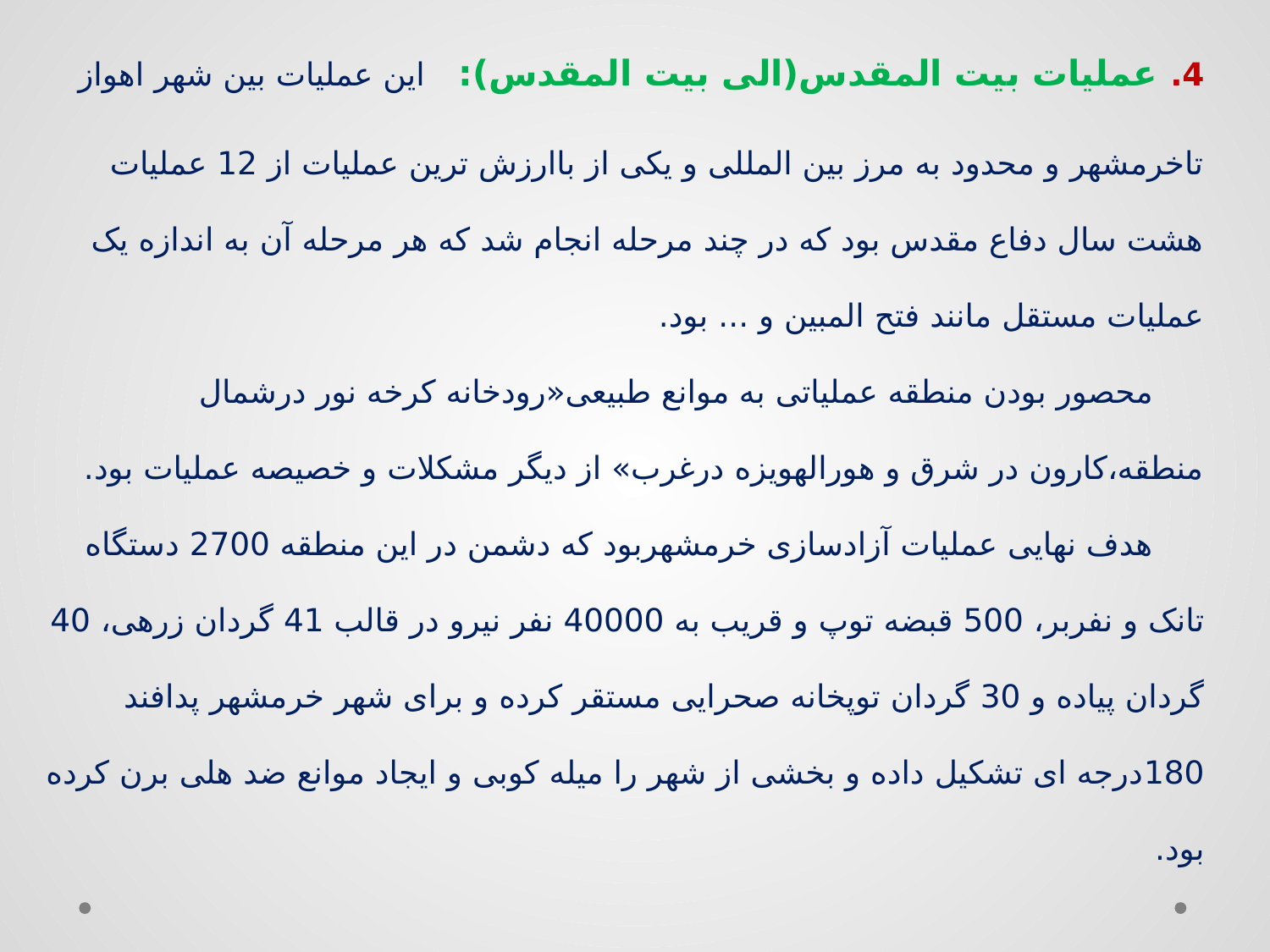

# 4. عملیات بیت المقدس(الی بیت المقدس): این عملیات بین شهر اهواز تاخرمشهر و محدود به مرز بین المللی و یکی از باارزش ترین عملیات از 12 عملیات هشت سال دفاع مقدس بود که در چند مرحله انجام شد که هر مرحله آن به اندازه یک عملیات مستقل مانند فتح المبین و ... بود. محصور بودن منطقه عملیاتی به موانع طبیعی«رودخانه کرخه نور درشمال منطقه،کارون در شرق و هورالهویزه درغرب» از دیگر مشکلات و خصیصه عملیات بود. هدف نهایی عملیات آزادسازی خرمشهربود که دشمن در این منطقه 2700 دستگاه تانک و نفربر، 500 قبضه توپ و قریب به 40000 نفر نیرو در قالب 41 گردان زرهی، 40 گردان پیاده و 30 گردان توپخانه صحرایی مستقر کرده و برای شهر خرمشهر پدافند 180درجه ای تشکیل داده و بخشی از شهر را میله کوبی و ایجاد موانع ضد هلی برن کرده بود.